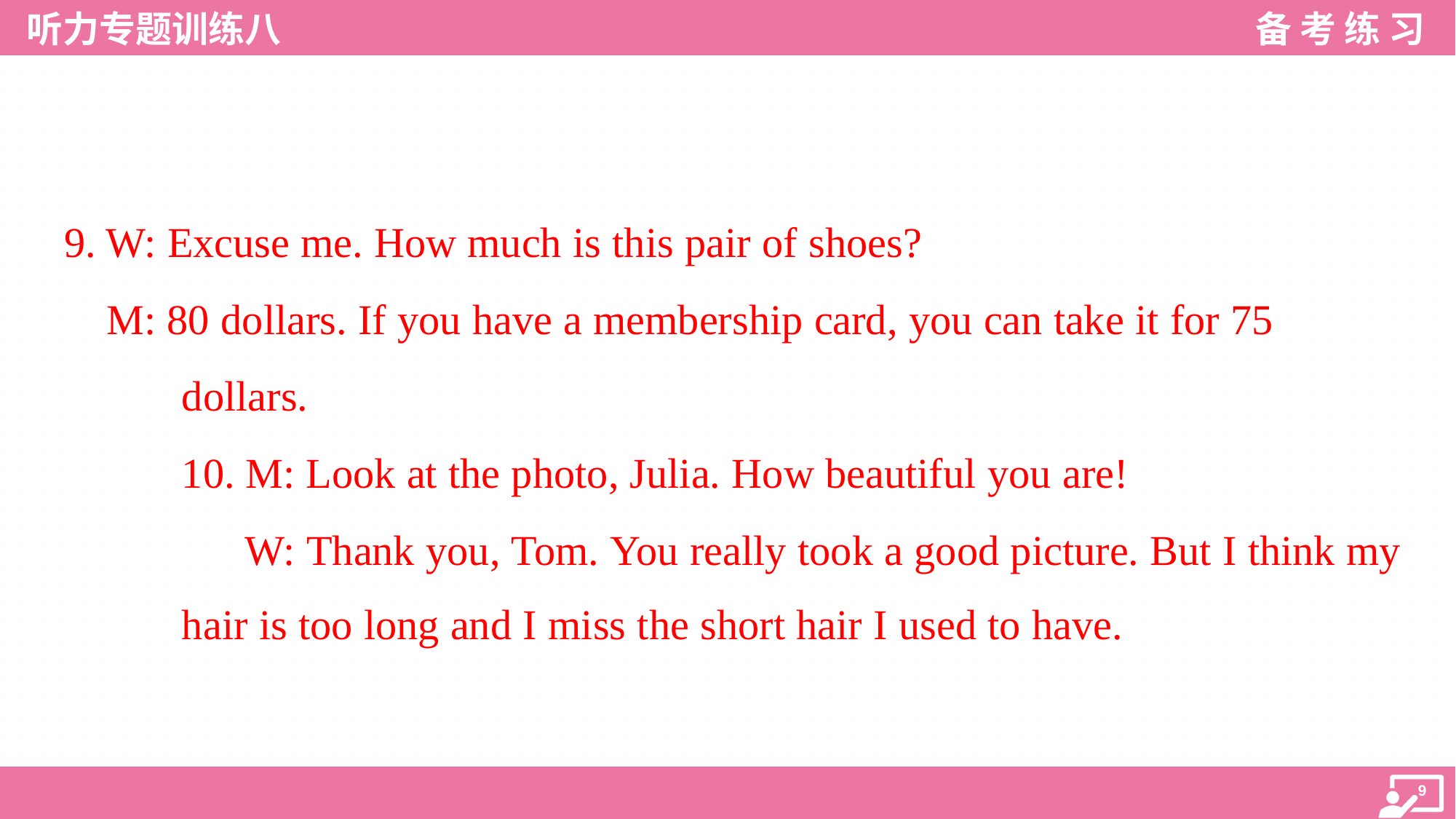

9. W: Excuse me. How much is this pair of shoes?
    M: 80 dollars. If you have a membership card, you can take it for 75
dollars.
10. M: Look at the photo, Julia. How beautiful you are!
      W: Thank you, Tom. You really took a good picture. But I think my
hair is too long and I miss the short hair I used to have.